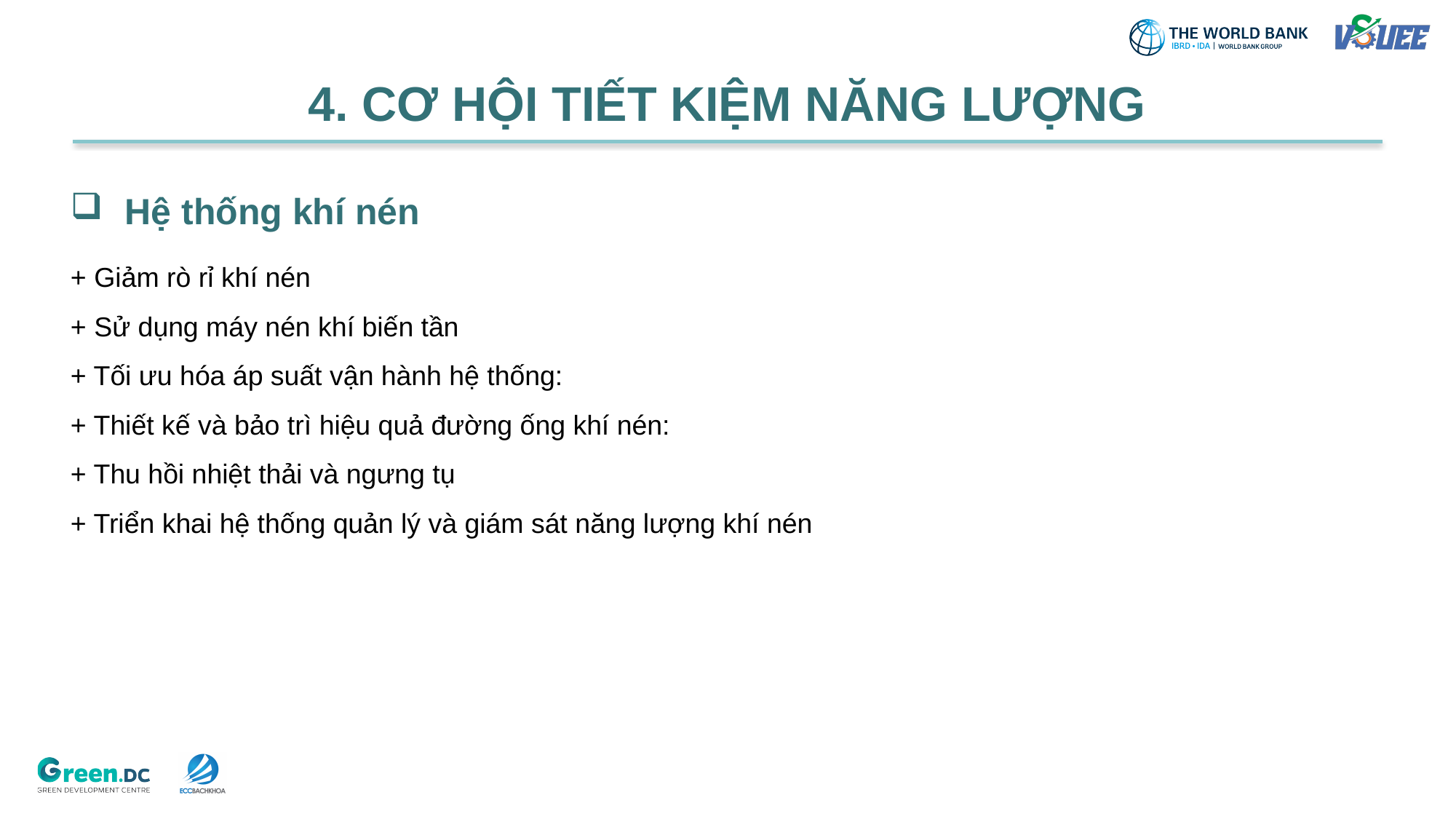

4. CƠ HỘI TIẾT KIỆM NĂNG LƯỢNG
Hệ thống khí nén
+ Giảm rò rỉ khí nén
+ Sử dụng máy nén khí biến tần
+ Tối ưu hóa áp suất vận hành hệ thống:
+ Thiết kế và bảo trì hiệu quả đường ống khí nén:
+ Thu hồi nhiệt thải và ngưng tụ
+ Triển khai hệ thống quản lý và giám sát năng lượng khí nén